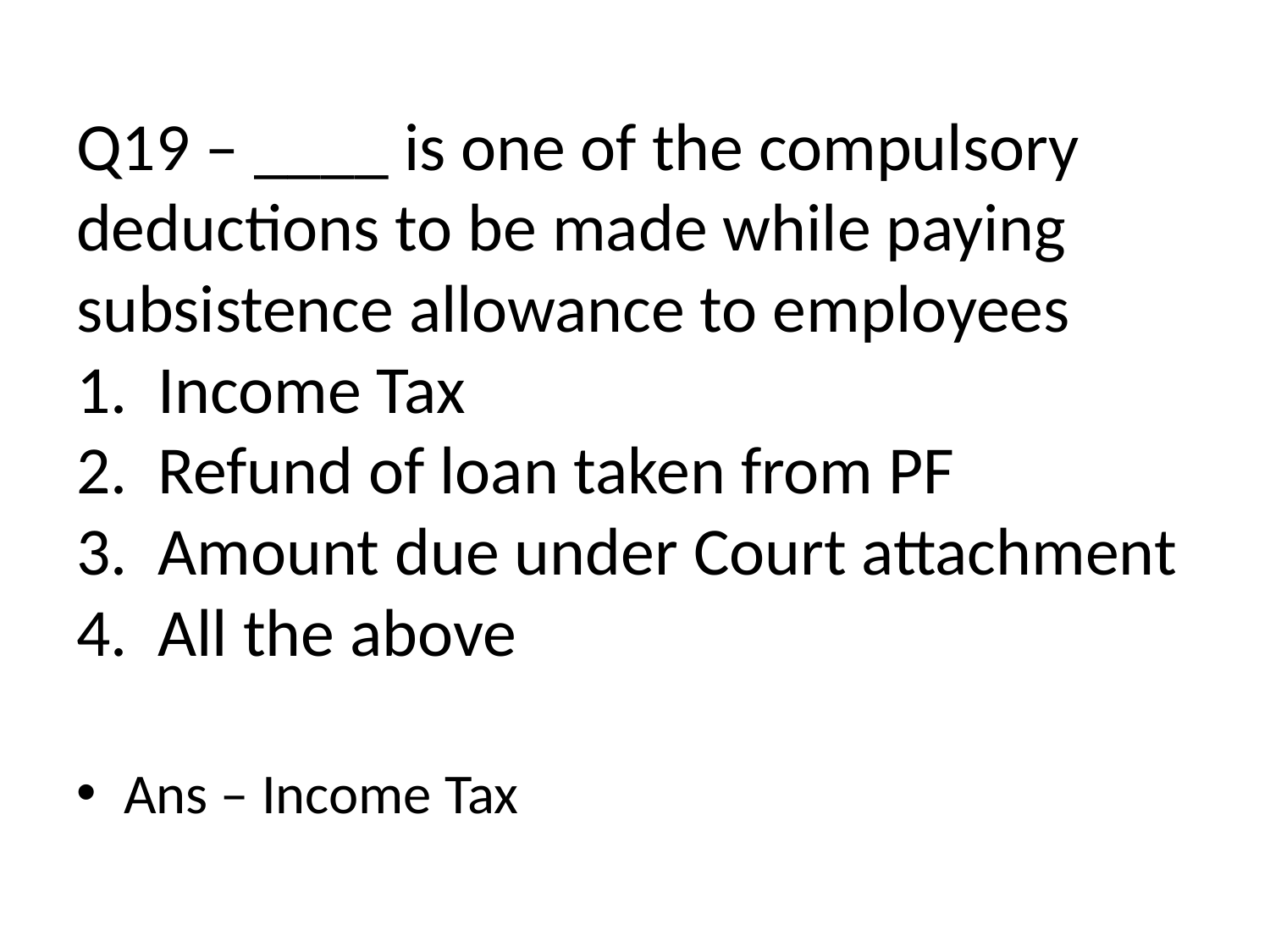

# Q19 – ____ is one of the compulsory deductions to be made while paying subsistence allowance to employees 1.  Income Tax 2.  Refund of loan taken from PF 3.  Amount due under Court attachment 4.  All the above
Ans – Income Tax